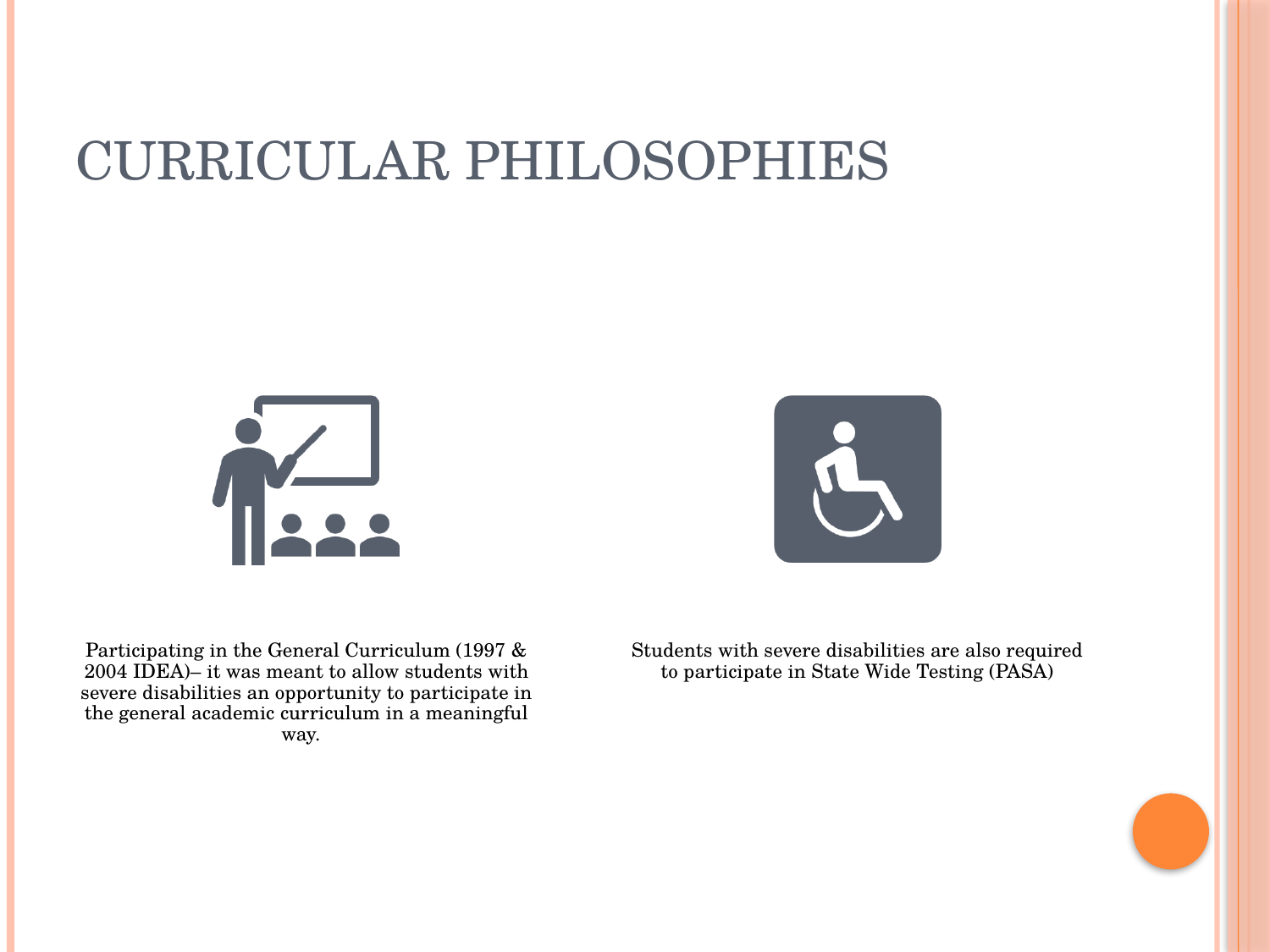

# Curricular Philosophies
Participating in the General Curriculum (1997 & 2004 IDEA)– it was meant to allow students with severe disabilities an opportunity to participate in the general academic curriculum in a meaningful way.
Students with severe disabilities are also required to participate in State Wide Testing (PASA)